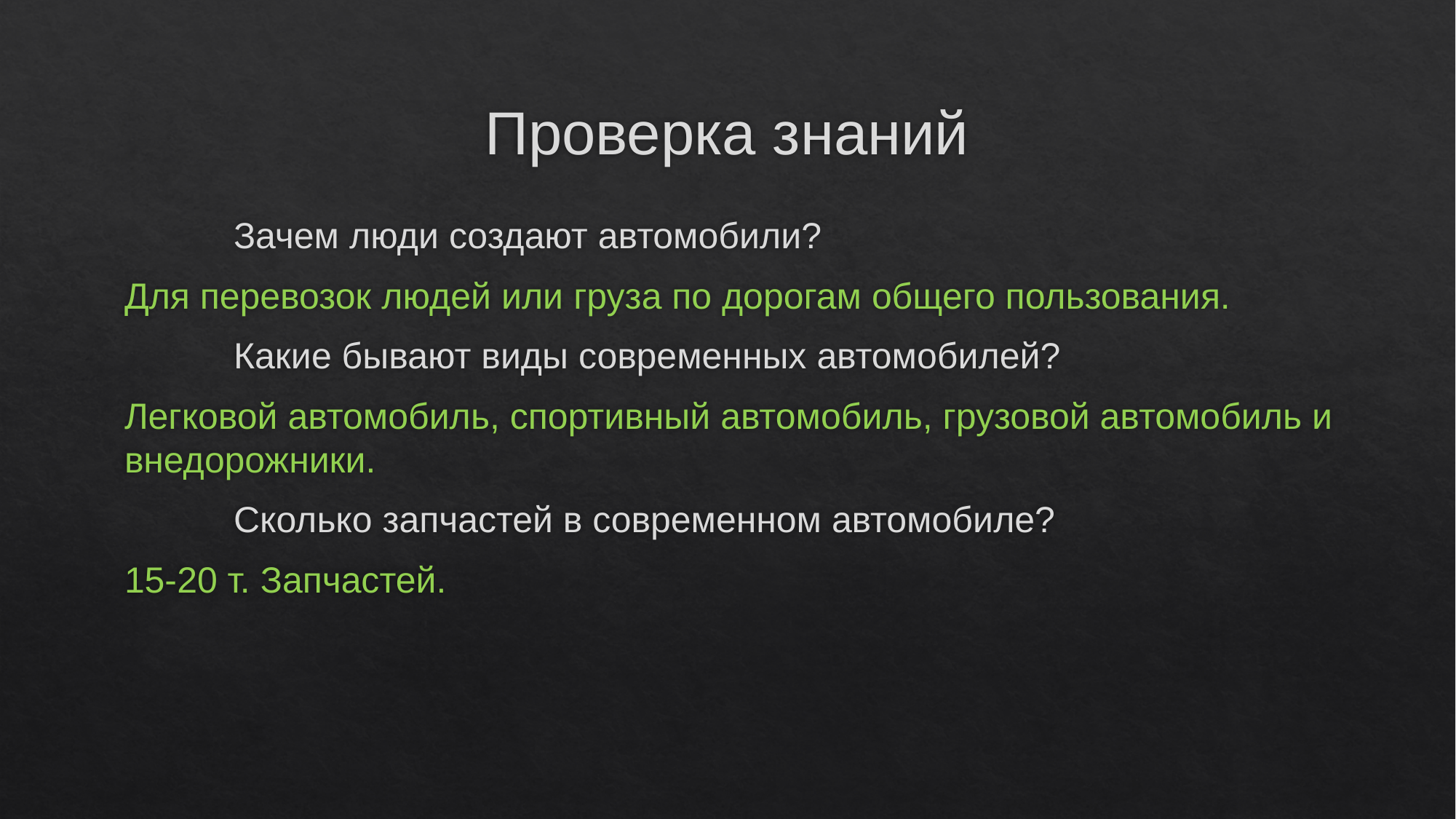

# Проверка знаний
	Зачем люди создают автомобили?
Для перевозок людей или груза по дорогам общего пользования.
 	Какие бывают виды современных автомобилей?
Легковой автомобиль, спортивный автомобиль, грузовой автомобиль и внедорожники.
	Сколько запчастей в современном автомобиле?
15-20 т. Запчастей.